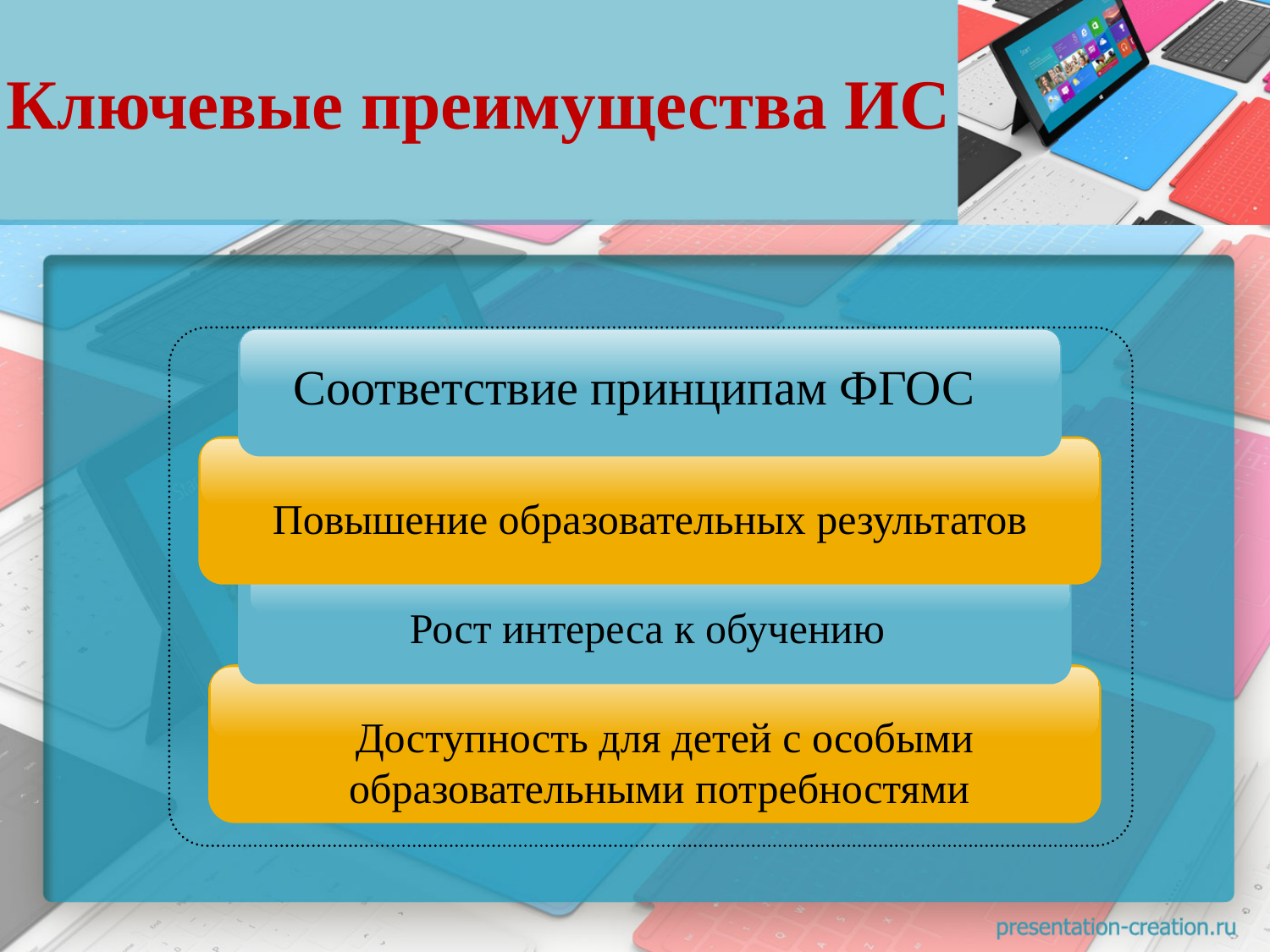

# Ключевые преимущества ИС

Соответствие принципам ФГОС

Повышение образовательных результатов

Рост интереса к обучению

Доступность для детей с особыми образовательными потребностями